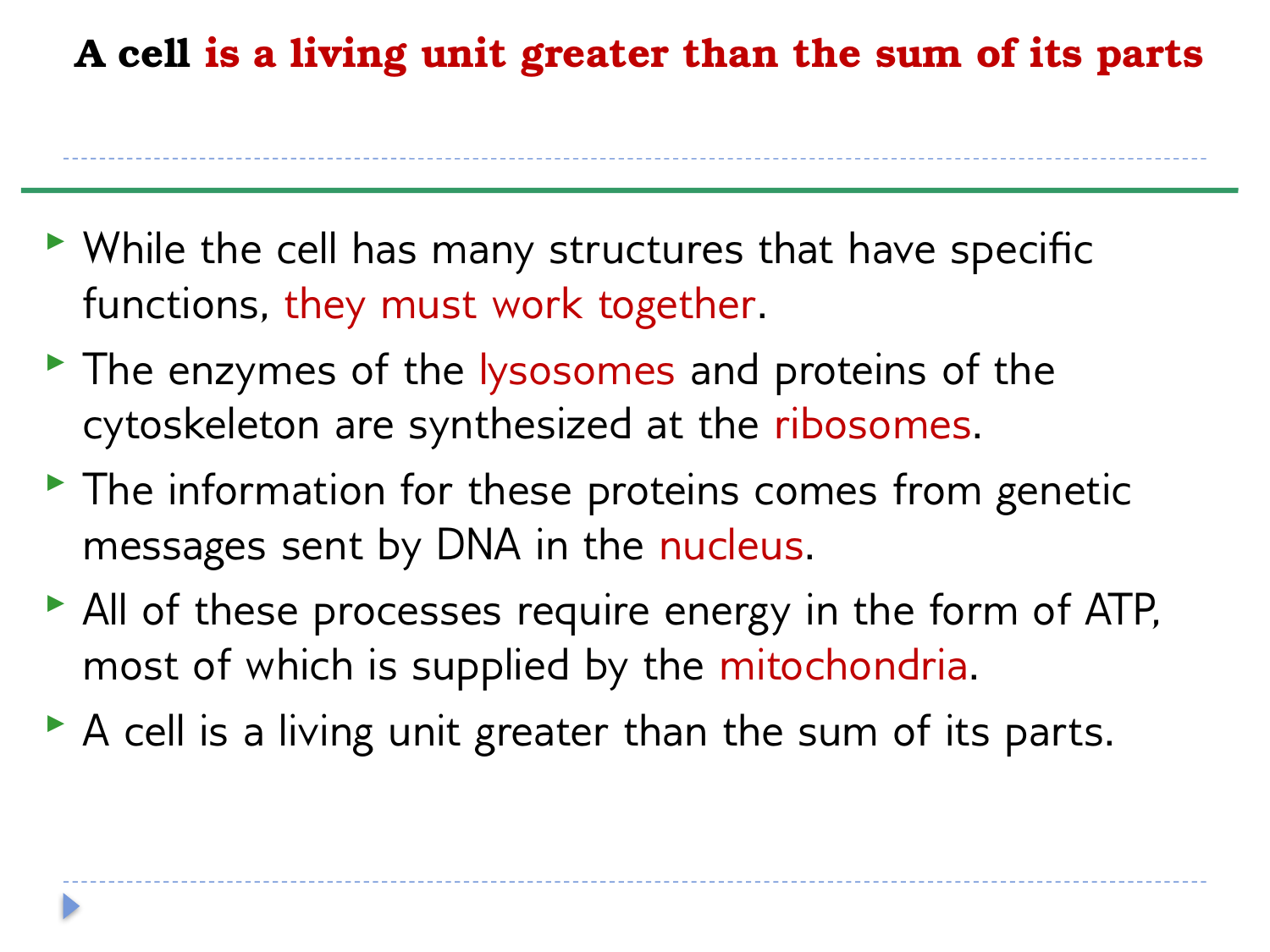

# A cell is a living unit greater than the sum of its parts

While the cell has many structures that have specific functions, they must work together.
The enzymes of the lysosomes and proteins of the cytoskeleton are synthesized at the ribosomes.
The information for these proteins comes from genetic messages sent by DNA in the nucleus.
All of these processes require energy in the form of ATP, most of which is supplied by the mitochondria.
A cell is a living unit greater than the sum of its parts.